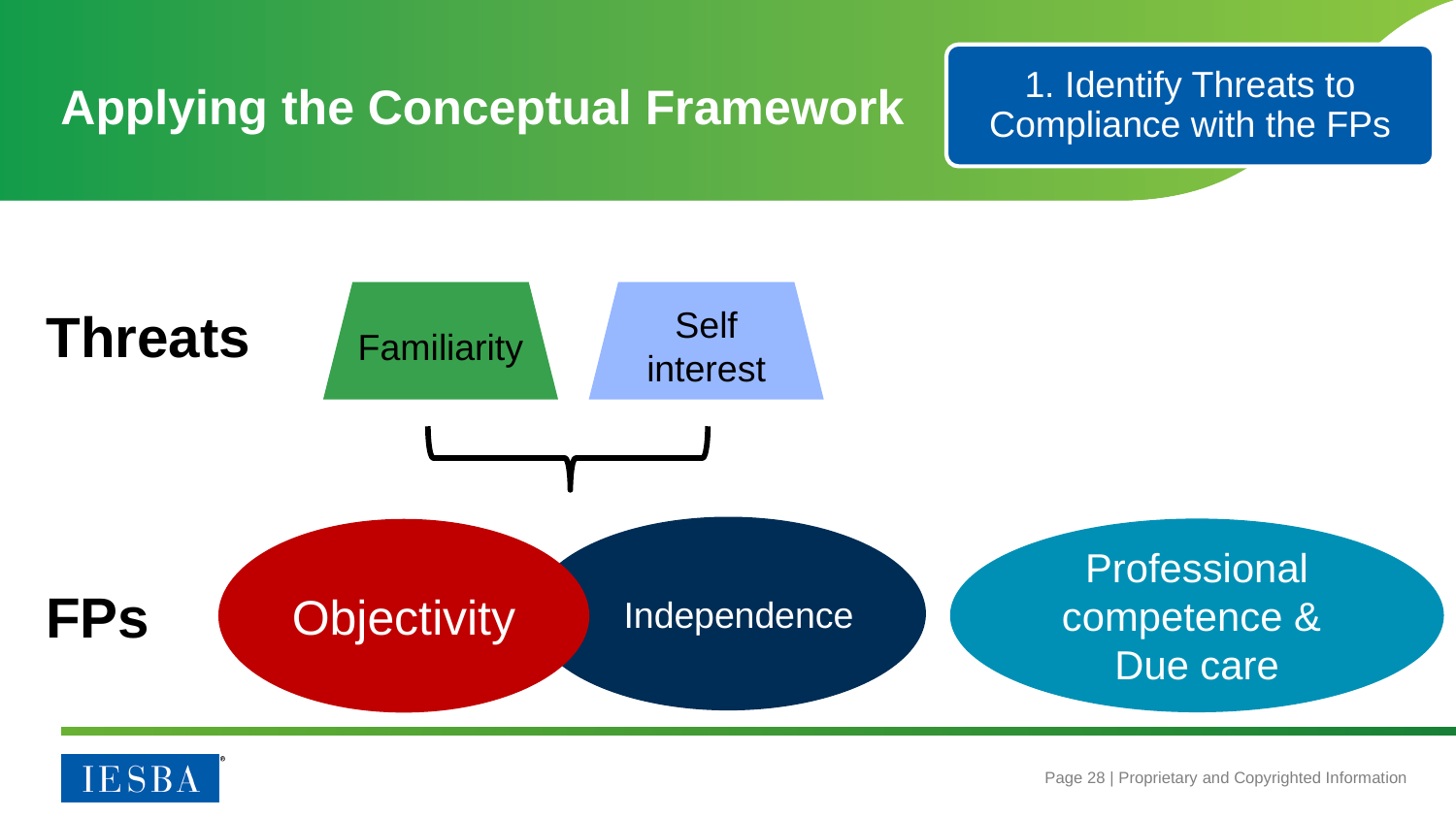

1. Identify Threats to Compliance with the FPs
# Applying the Conceptual Framework
Familiarity
Self interest
Threats

Independence
Professional competence &
Due care
Objectivity
FPs